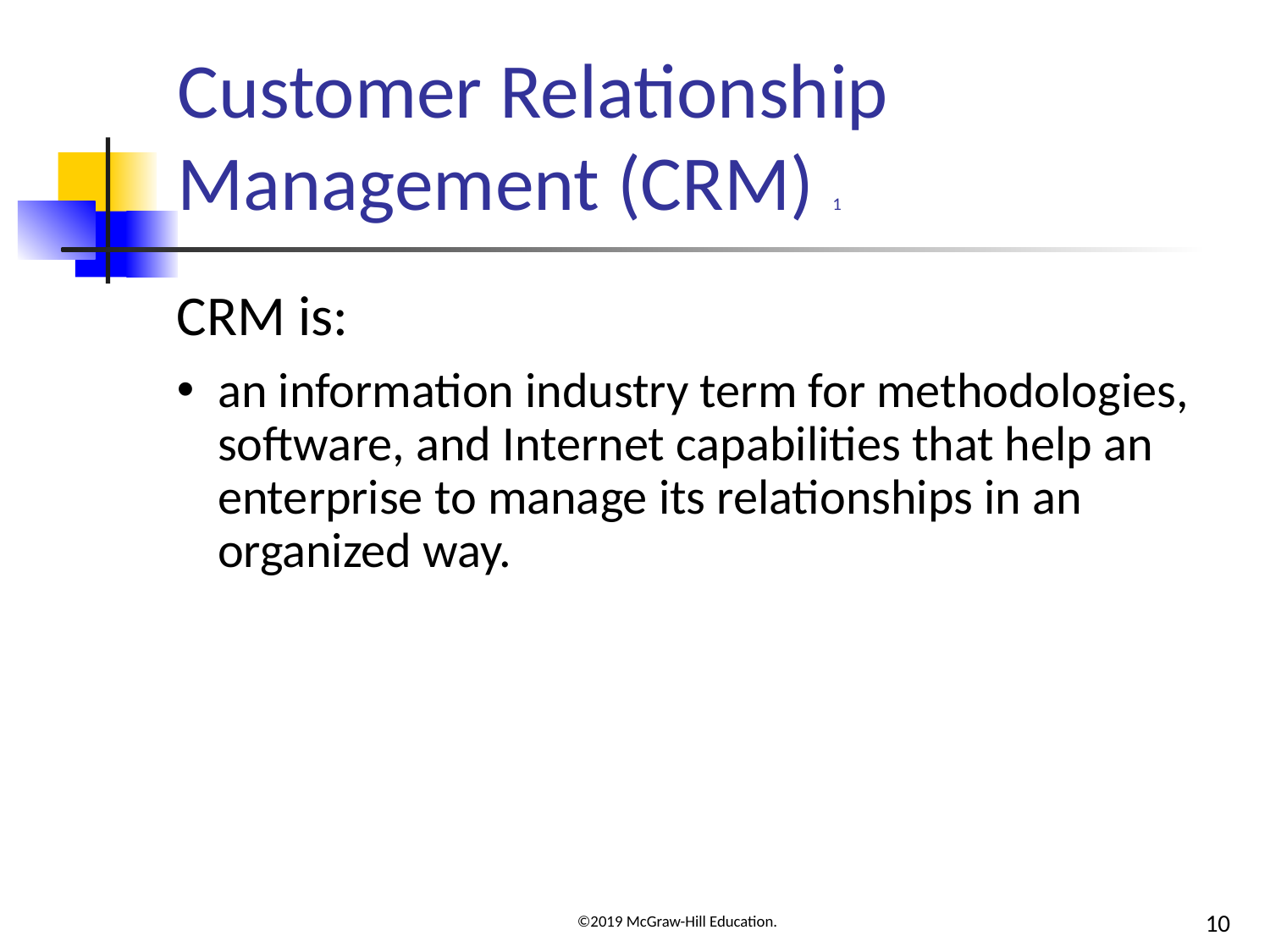

# Customer Relationship Management (CRM) 1
CRM is:
an information industry term for methodologies, software, and Internet capabilities that help an enterprise to manage its relationships in an organized way.